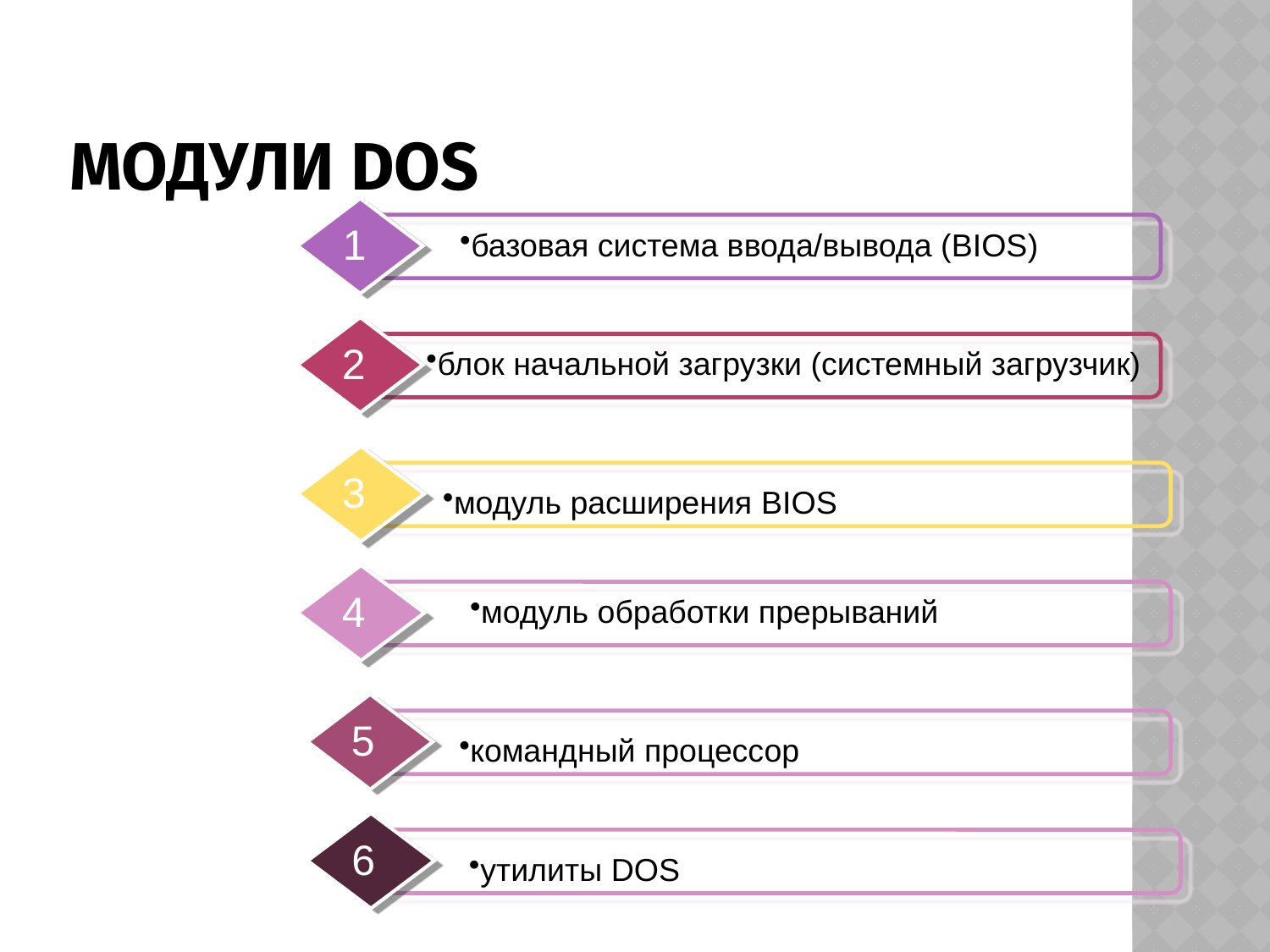

# Модули DOS

1

базовая система ввода/вывода (BIOS)

2

блок начальной загрузки (системный загрузчик)

3

модуль расширения BIOS

4

модуль обработки прерываний

5

командный процессор

6

утилиты DOS